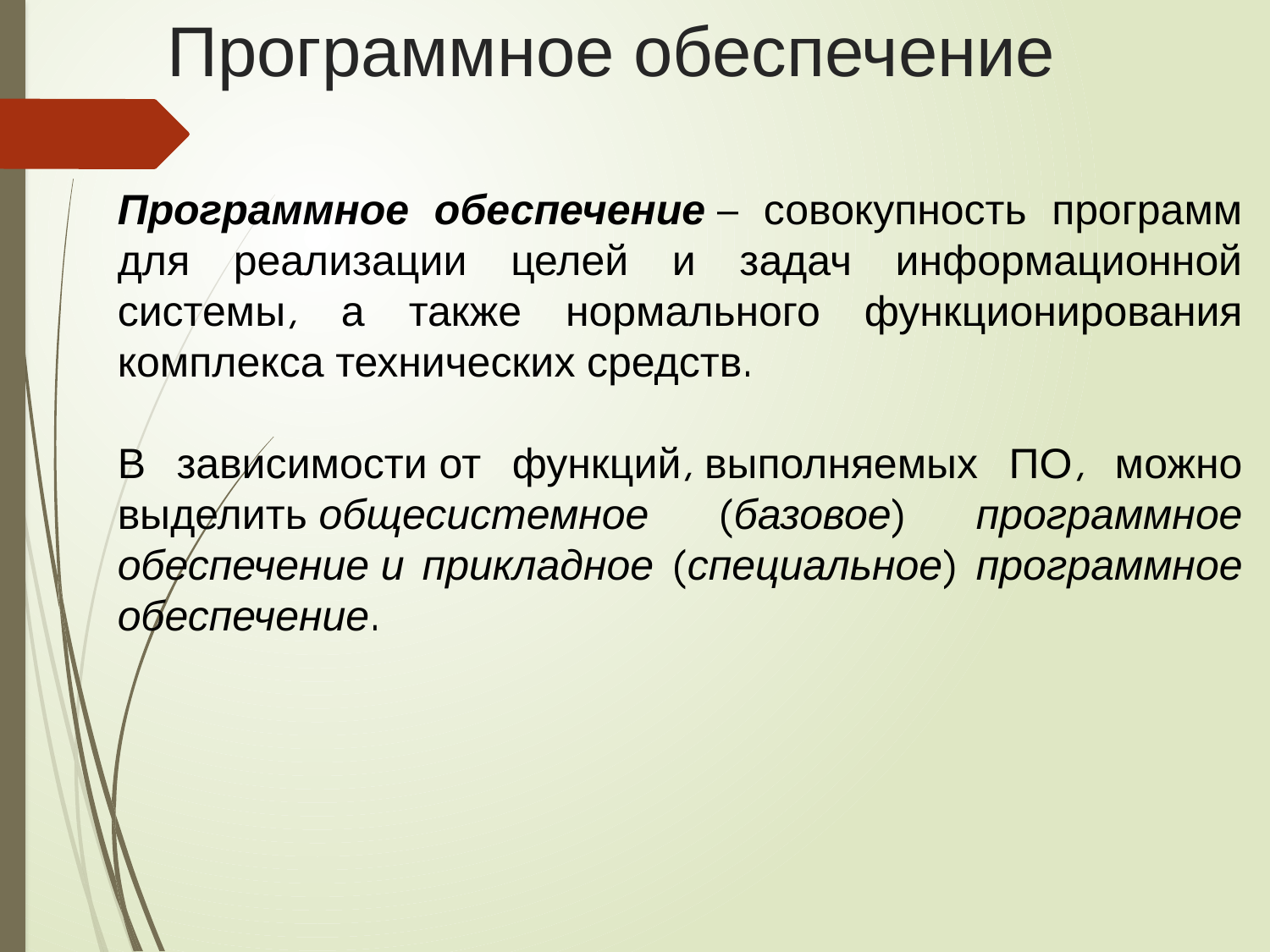

# Программное обеспечение
Программное обеспечение – совокупность программ для реализации целей и задач информационной системы, а также нормального функционирования комплекса технических средств.

В зависимости от функций, выполняемых ПО, можно выделить общесистемное (базовое) программное обеспечение и прикладное (специальное) программное обеспечение.